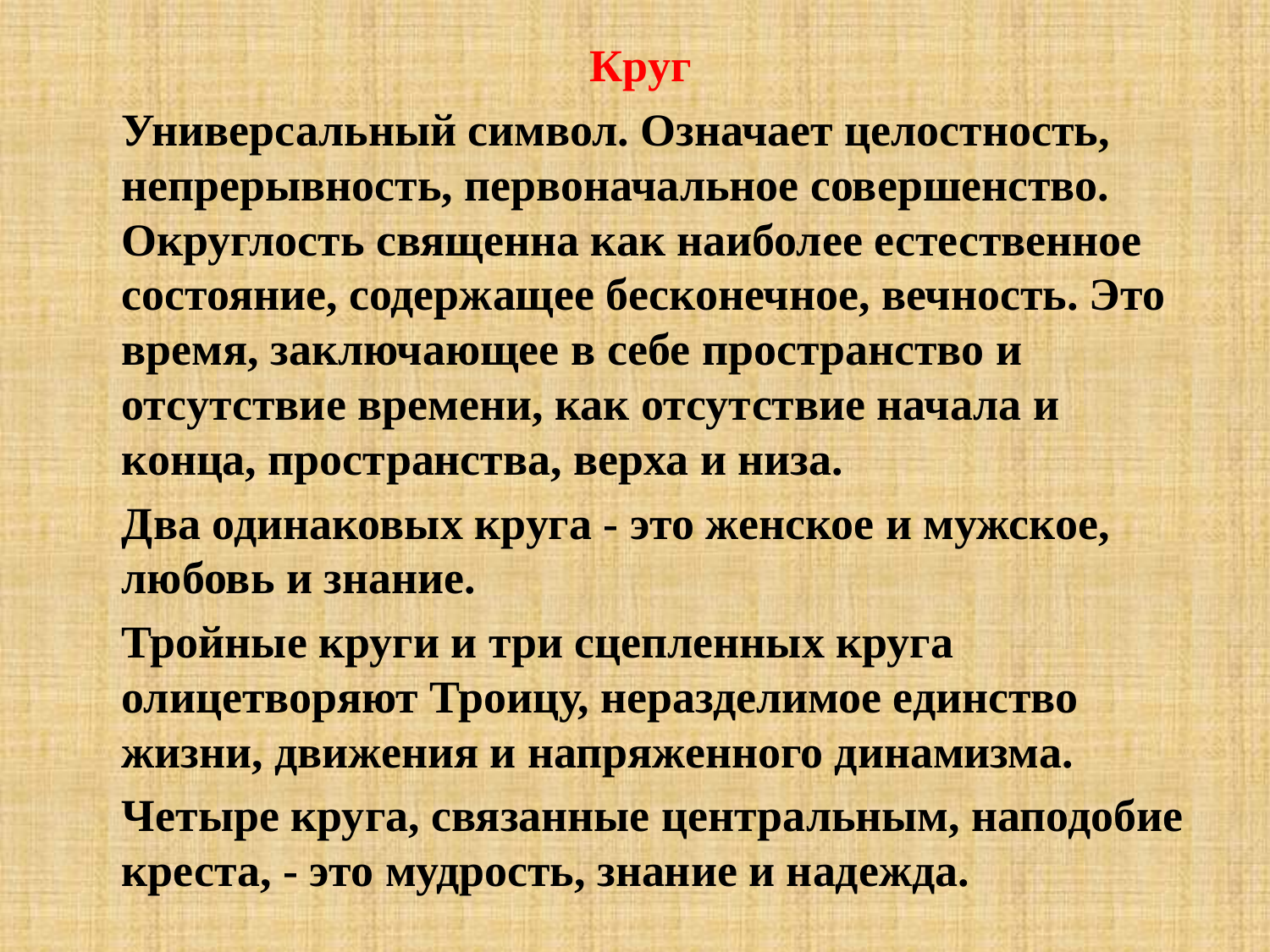

Круг
    Универсальный символ. Означает целостность, непрерывность, первоначальное совершенство. Округлость священна как наиболее естественное состояние, содержащее бесконечное, вечность. Это время, заключающее в себе пространство и отсутствие времени, как отсутствие начала и конца, пространства, верха и низа.
    Два одинаковых круга - это женское и мужское, любовь и знание.
    Тройные круги и три сцепленных круга олицетворяют Троицу, неразделимое единство жизни, движения и напряженного динамизма.
    Четыре круга, связанные центральным, наподобие креста, - это мудрость, знание и надежда.